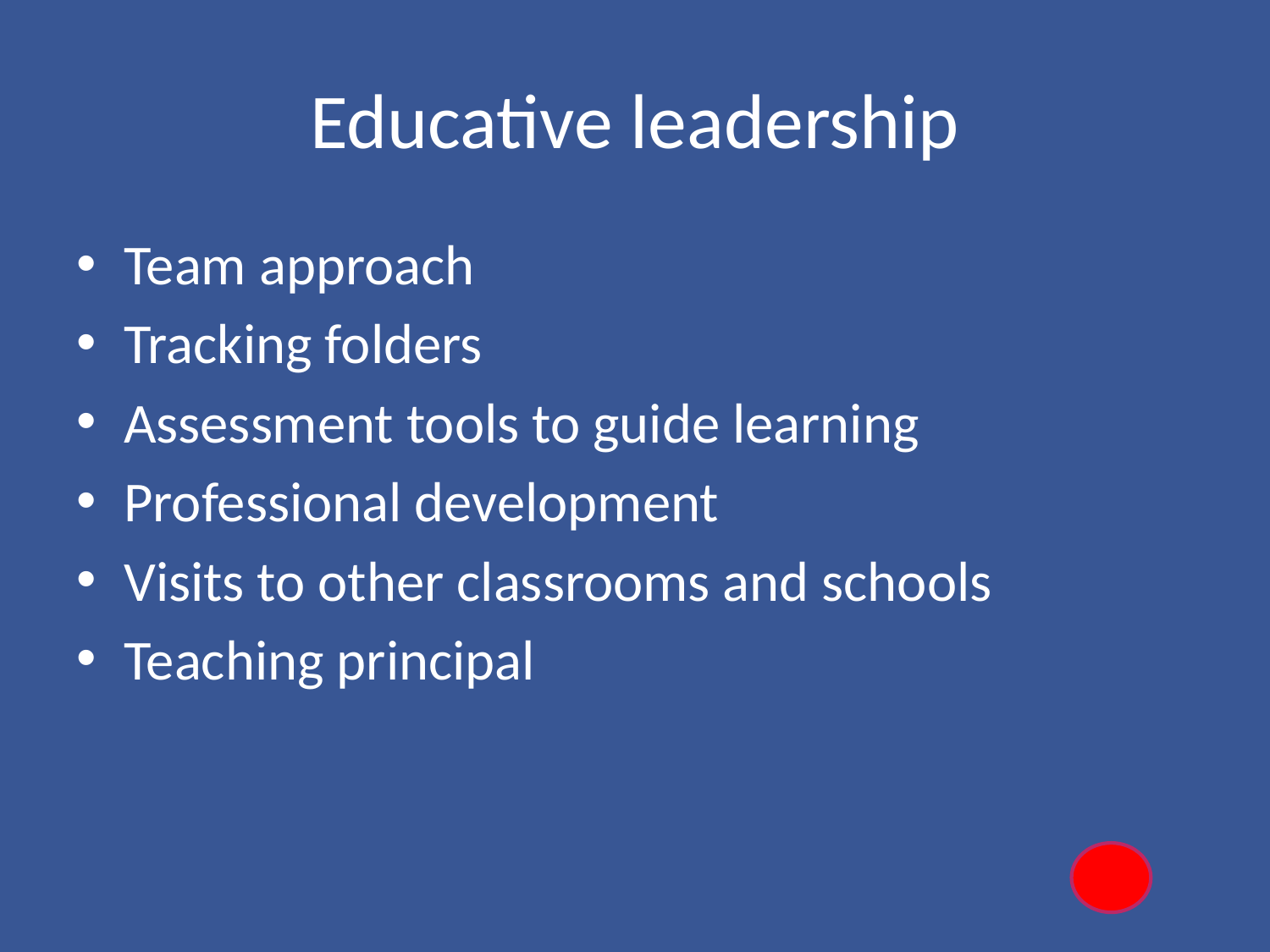

# Educative leadership
Team approach
Tracking folders
Assessment tools to guide learning
Professional development
Visits to other classrooms and schools
Teaching principal